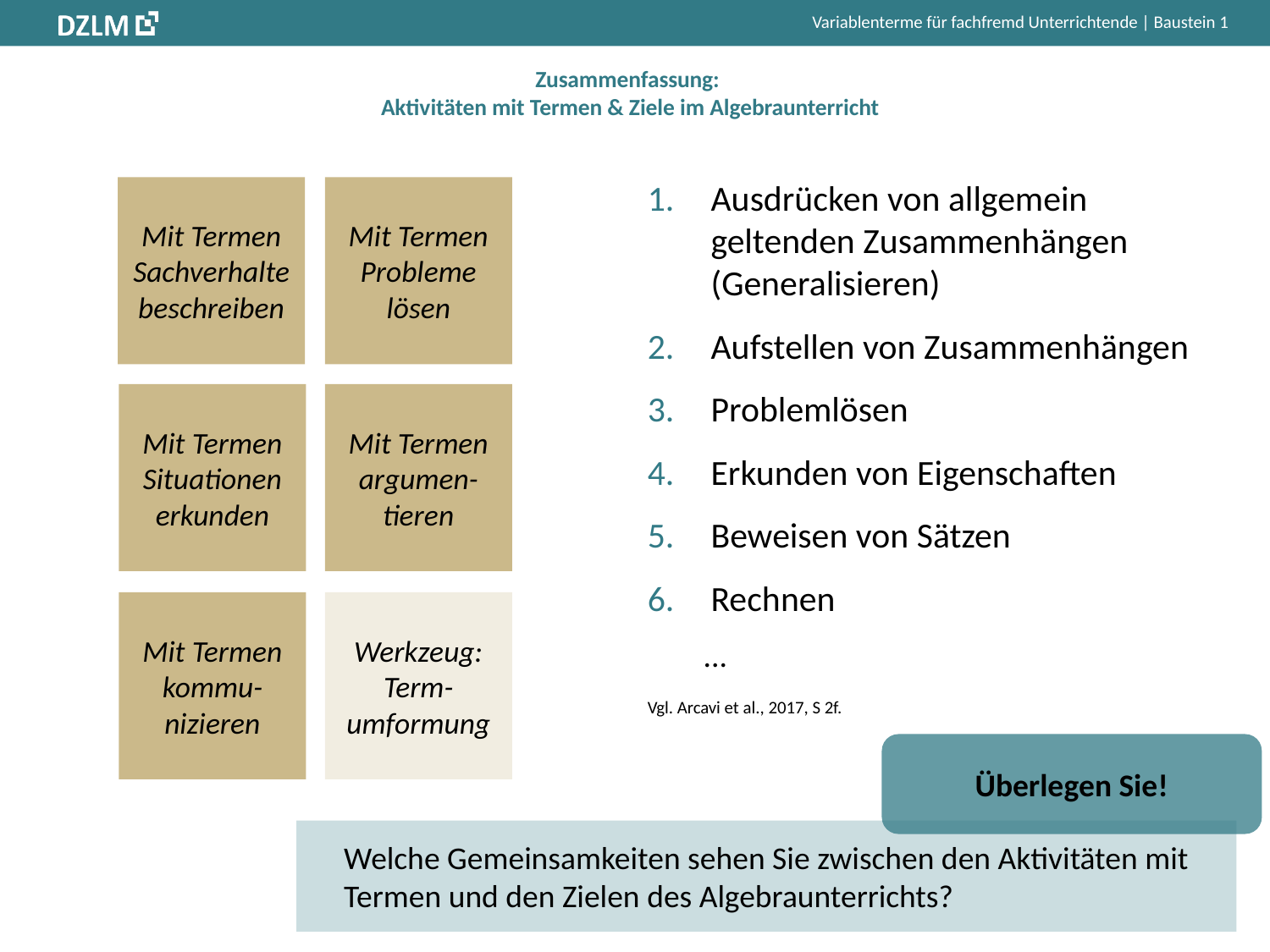

# Zusammenfassung: Aktivitäten mit Termen & Ziele im Algebraunterricht
Ausdrücken von allgemein geltenden Zusammenhängen (Generalisieren)
Aufstellen von Zusammenhängen
Problemlösen
Erkunden von Eigenschaften
Beweisen von Sätzen
Rechnen
...

Mit Termen Probleme lösen
Mit Termen Sachverhalte beschreiben
Mit Termen argumen-tieren
Mit Termen Situationen erkunden
Mit Termen kommu-nizieren
Werkzeug: Term-umformung
Vgl. Arcavi et al., 2017, S 2f.
Überlegen Sie!
Welche Gemeinsamkeiten sehen Sie zwischen den Aktivitäten mit Termen und den Zielen des Algebraunterrichts?